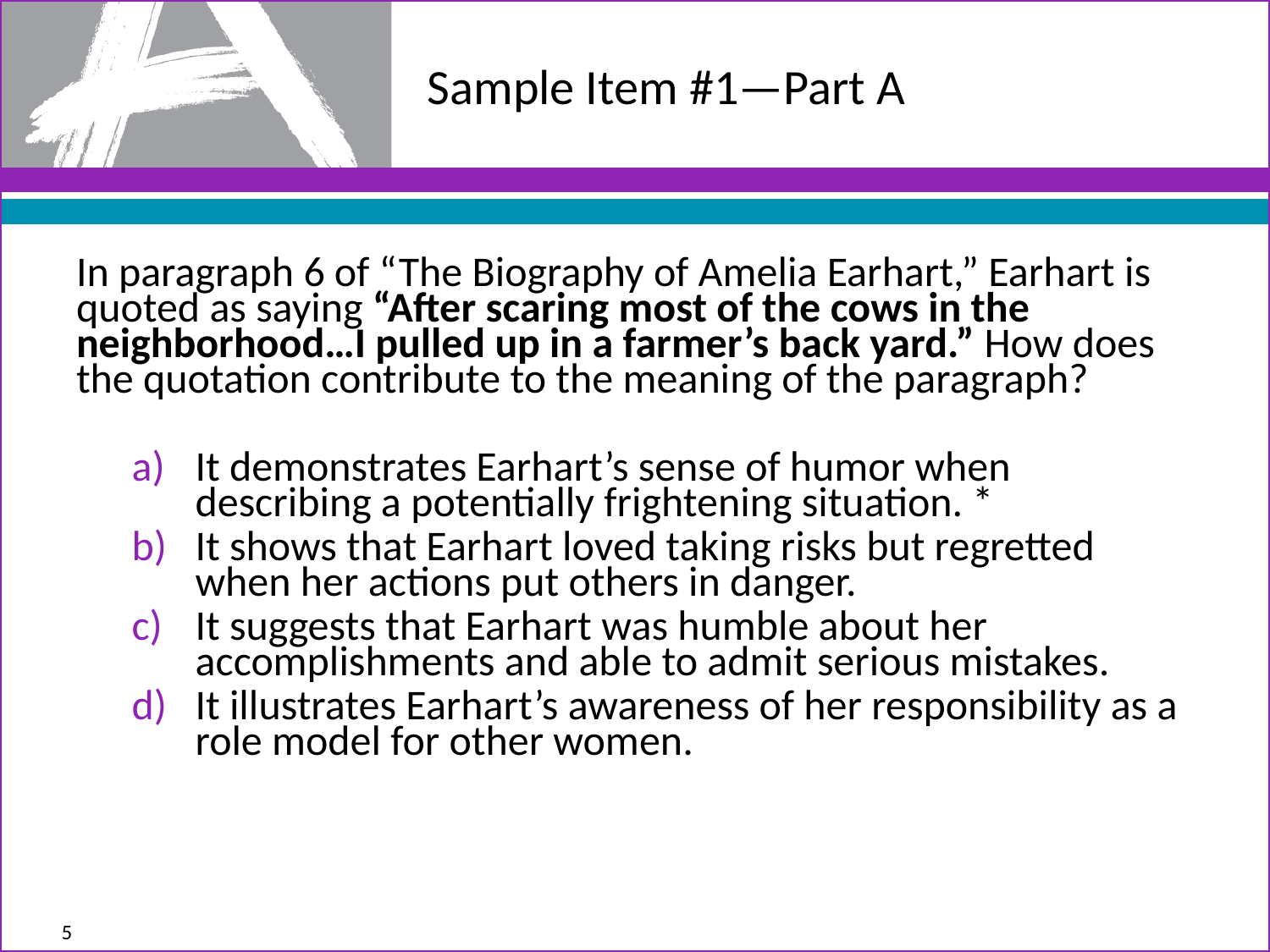

# Sample Item #1—Part A

In paragraph 6 of “The Biography of Amelia Earhart,” Earhart is quoted as saying “After scaring most of the cows in the neighborhood…I pulled up in a farmer’s back yard.” How does the quotation contribute to the meaning of the paragraph?

It demonstrates Earhart’s sense of humor when describing a potentially frightening situation. *
It shows that Earhart loved taking risks but regretted when her actions put others in danger.
It suggests that Earhart was humble about her accomplishments and able to admit serious mistakes.
It illustrates Earhart’s awareness of her responsibility as a role model for other women.

5